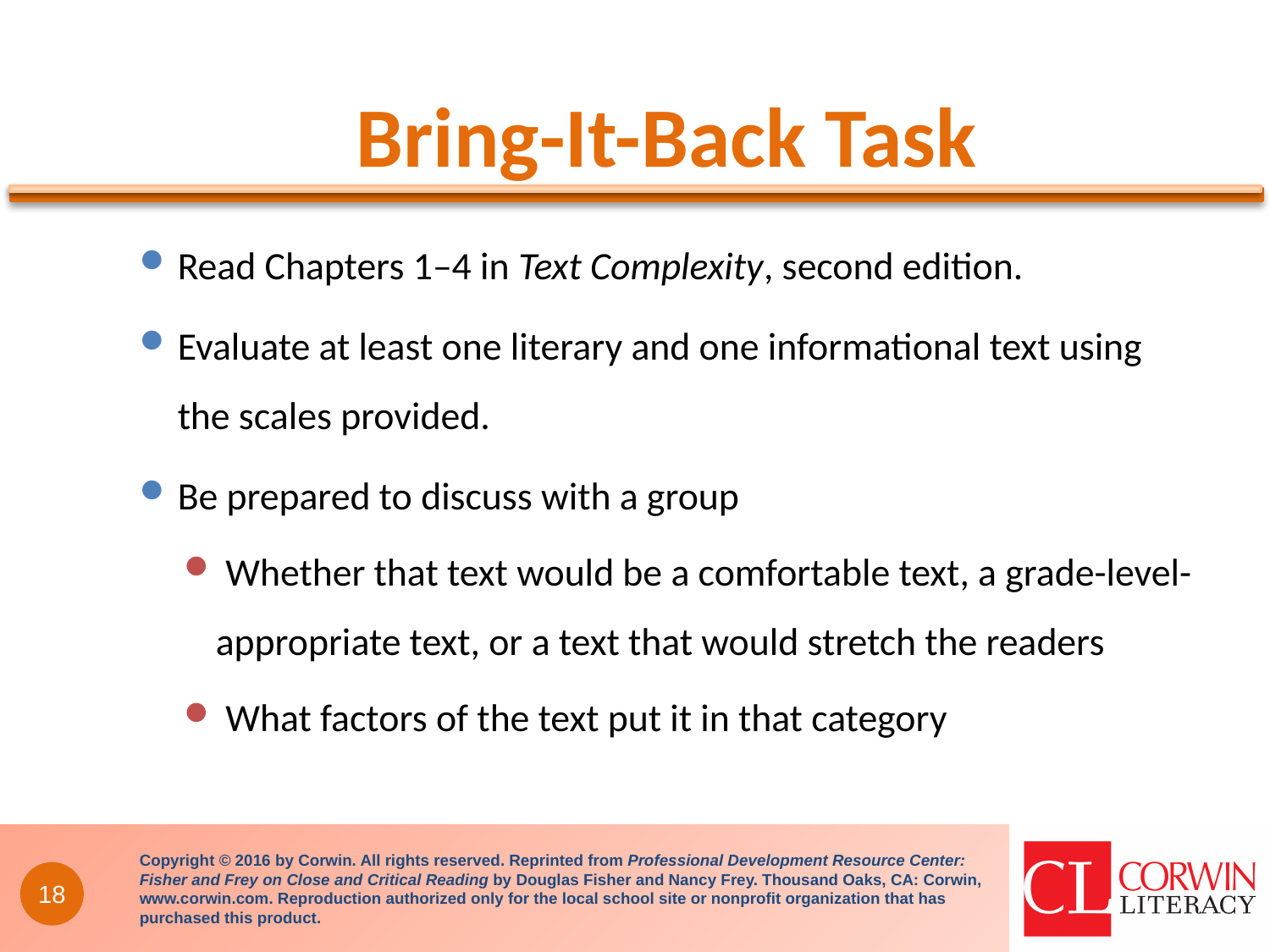

# Bring-It-Back Task
Read Chapters 1–4 in Text Complexity, second edition.
Evaluate at least one literary and one informational text using the scales provided.
Be prepared to discuss with a group
 Whether that text would be a comfortable text, a grade-level-appropriate text, or a text that would stretch the readers
 What factors of the text put it in that category

Copyright © 2016 by Corwin. All rights reserved. Reprinted from Professional Development Resource Center: Fisher and Frey on Close and Critical Reading by Douglas Fisher and Nancy Frey. Thousand Oaks, CA: Corwin, www.corwin.com. Reproduction authorized only for the local school site or nonprofit organization that has purchased this product.
18